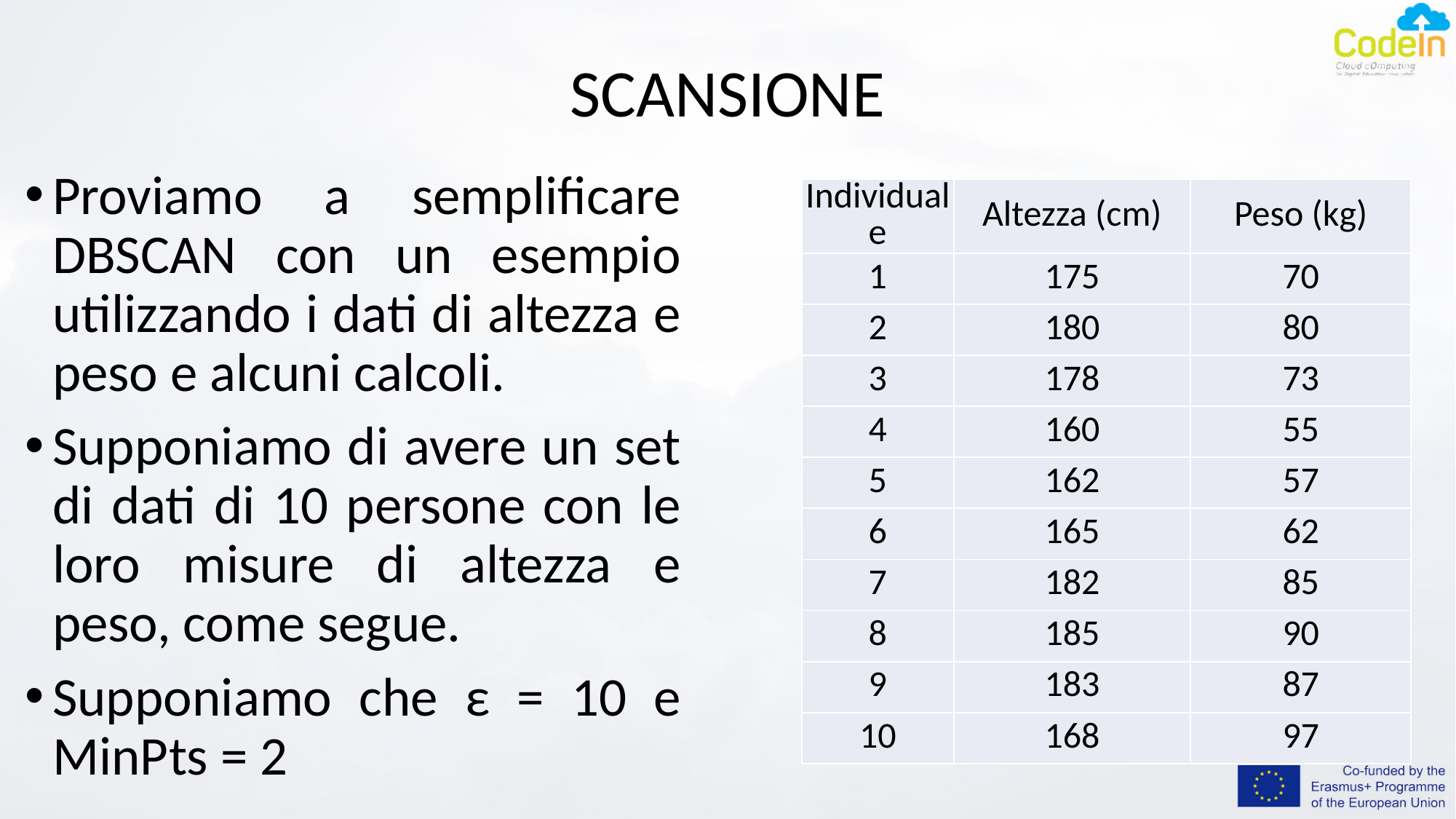

# SCANSIONE
Proviamo a semplificare DBSCAN con un esempio utilizzando i dati di altezza e peso e alcuni calcoli.
Supponiamo di avere un set di dati di 10 persone con le loro misure di altezza e peso, come segue.
Supponiamo che ε = 10 e MinPts = 2
| Individuale | Altezza (cm) | Peso (kg) |
| --- | --- | --- |
| 1 | 175 | 70 |
| 2 | 180 | 80 |
| 3 | 178 | 73 |
| 4 | 160 | 55 |
| 5 | 162 | 57 |
| 6 | 165 | 62 |
| 7 | 182 | 85 |
| 8 | 185 | 90 |
| 9 | 183 | 87 |
| 10 | 168 | 97 |